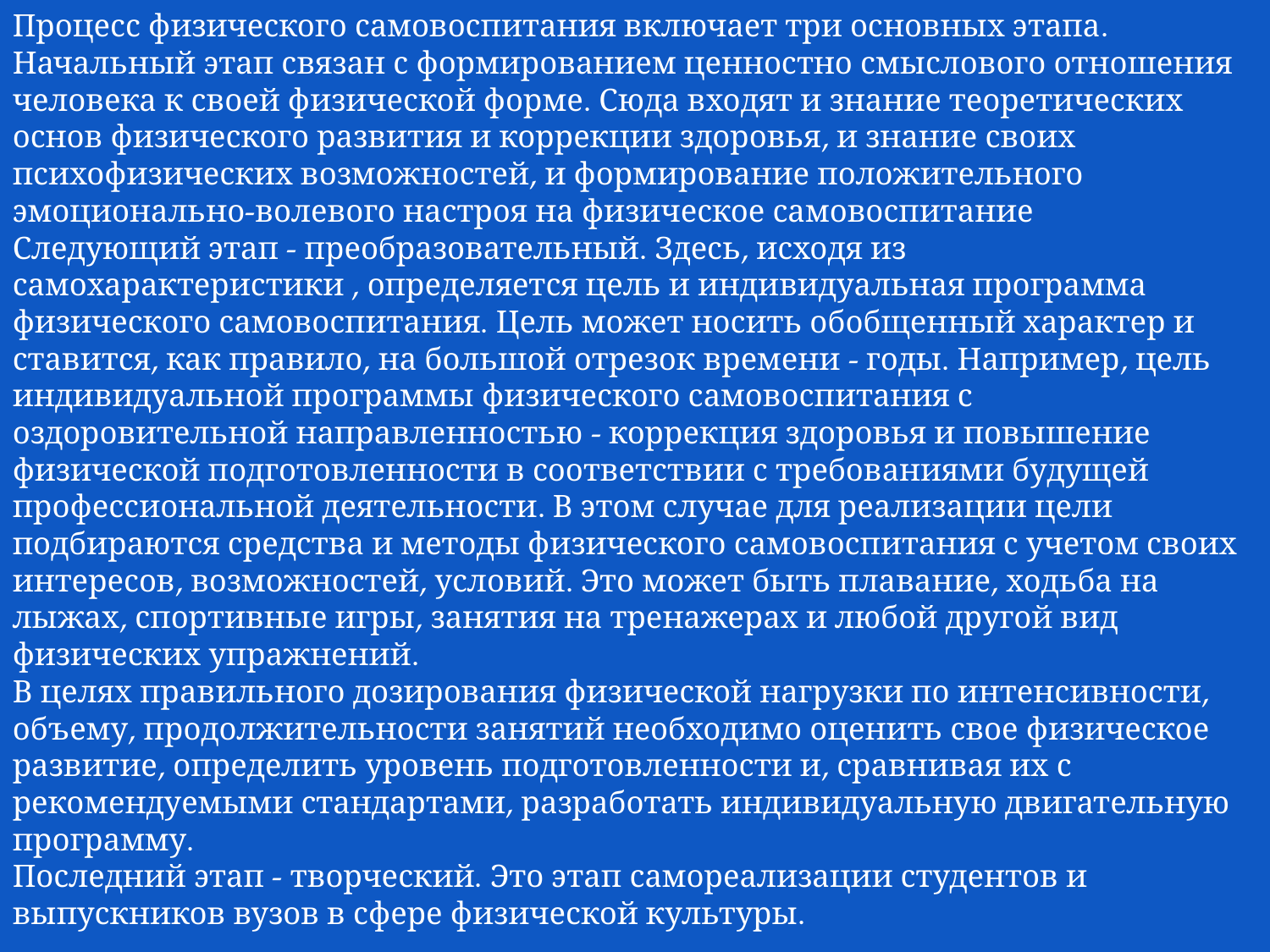

Процесс физического самовоспитания включает три основных этапа.
Начальный этап связан с формированием ценностно смыслового отношения человека к своей физической форме. Сюда входят и знание теоретических основ физического развития и коррекции здоровья, и знание своих психофизических возможностей, и формирование положительного эмоционально-волевого настроя на физическое самовоспитание
Следующий этап - преобразовательный. Здесь, исходя из самохарактеристики , определяется цель и индивидуальная программа физического самовоспитания. Цель может носить обобщенный характер и ставится, как правило, на большой отрезок времени - годы. Например, цель индивидуальной программы физического самовоспитания с оздоровительной направленностью - коррекция здоровья и повышение физической подготовленности в соответствии с требованиями будущей профессиональной деятельности. В этом случае для реализации цели подбираются средства и методы физического самовоспитания с учетом своих интересов, возможностей, условий. Это может быть плавание, ходьба на лыжах, спортивные игры, занятия на тренажерах и любой другой вид физических упражнений.
В целях правильного дозирования физической нагрузки по интенсивности, объему, продолжительности занятий необходимо оценить свое физическое развитие, определить уровень подготовленности и, сравнивая их с рекомендуемыми стандартами, разработать индивидуальную двигательную программу.
Последний этап - творческий. Это этап самореализации студентов и выпускников вузов в сфере физической культуры.